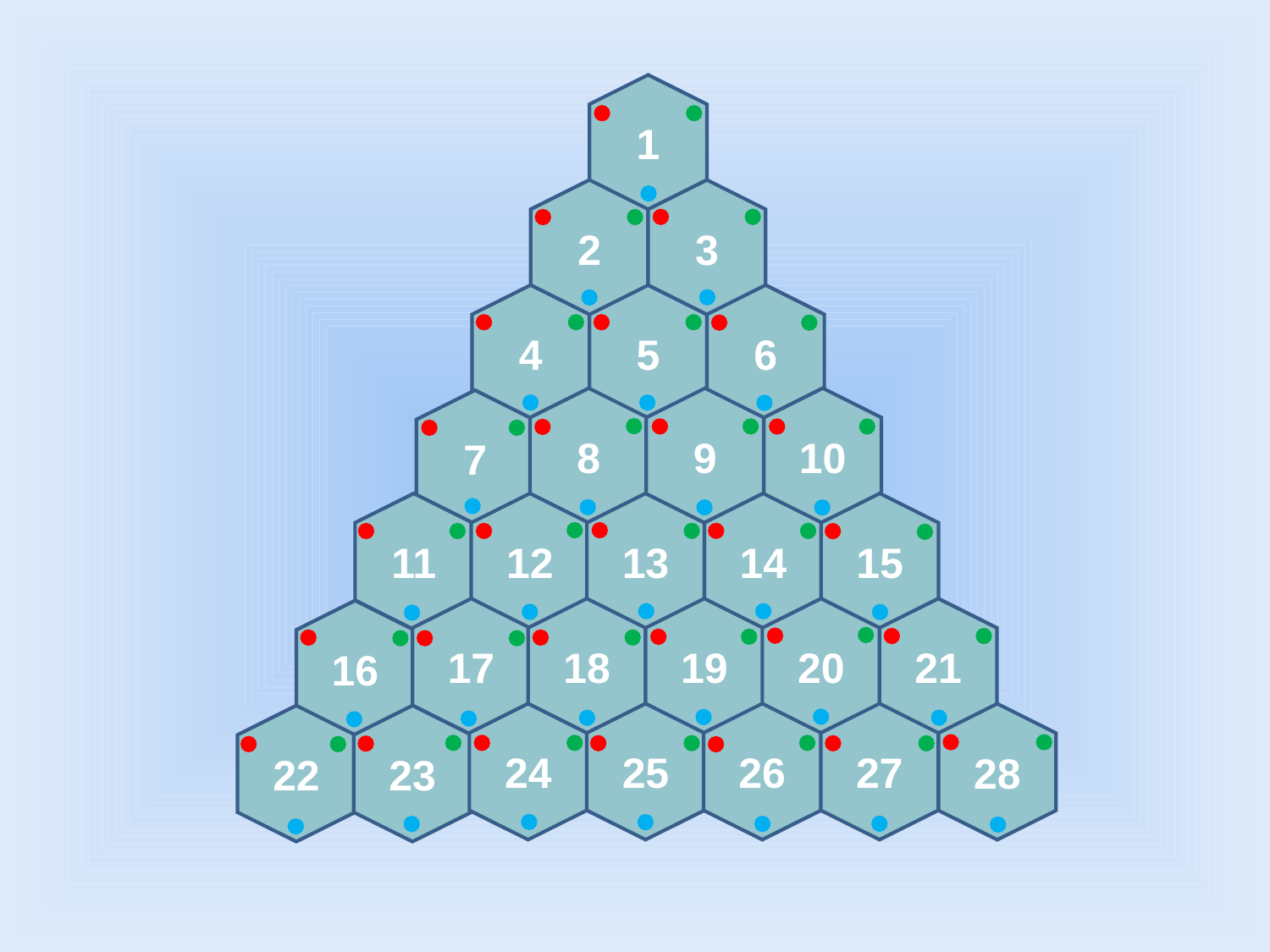

1

2
3

6
4
5

9
10
8
7

14
15
11
12
13

19
20
21
17
18
16

25
26
27
24
28
22
23